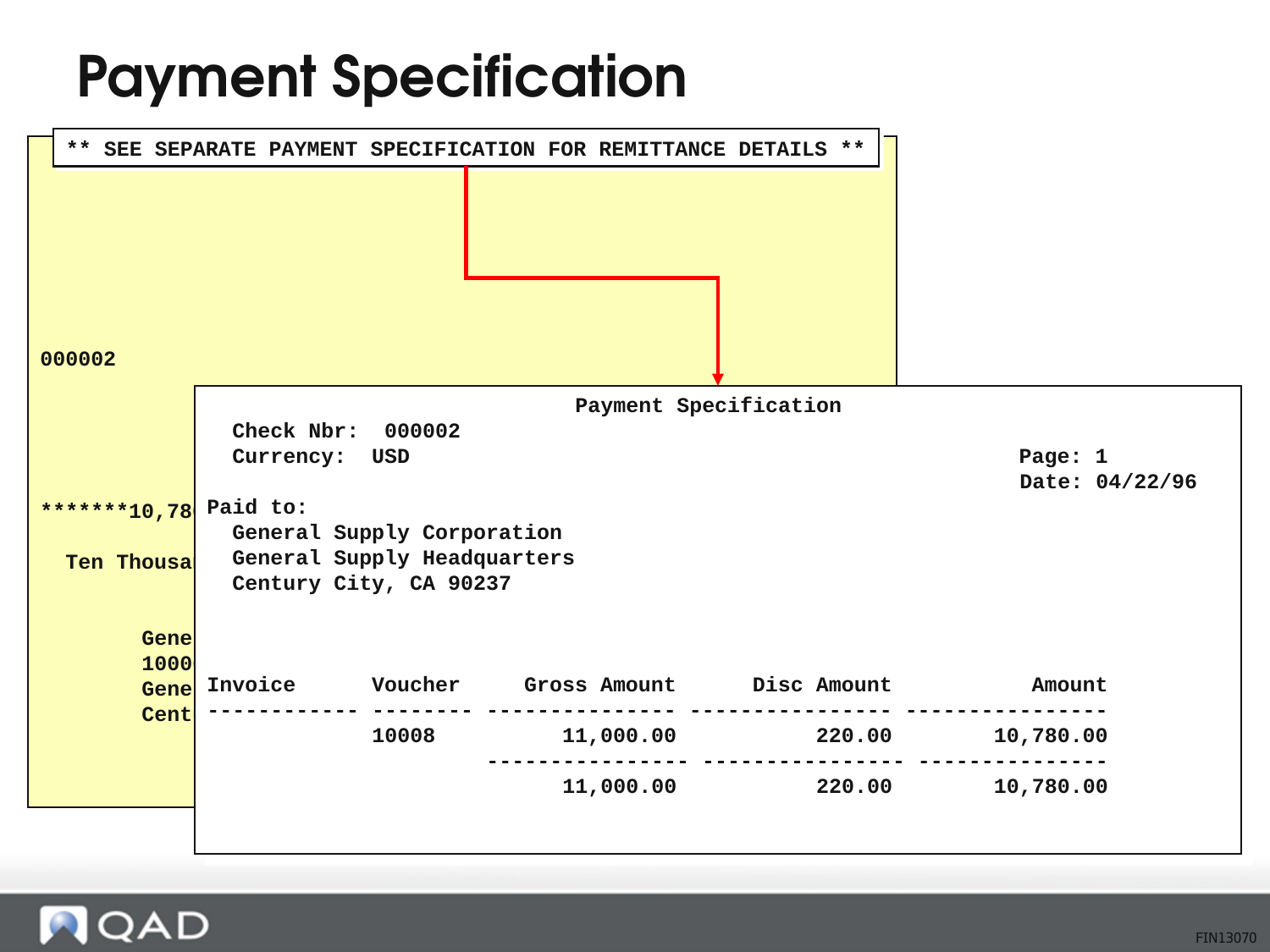

# Payment Specification
** SEE SEPARATE PAYMENT SPECIFICATION FOR REMITTANCE DETAILS **
     ** SEE SEPARATE PAYMENT SPECIFICATION FOR REMITTANCE DETAILS **

000002

                                                04/22/94  USD
*******10,780.00

  Ten Thousand Seven Hundred Eighty Dollars And No Cents

        General Supply Corporation
        10000 Wilshire Blvd.
        General Supply Headquarters
        Century City, CA 90237

                             Payment Specification
  Check Nbr:  000002
  Currency:  USD                                                Page: 1
                                                                Date: 04/22/96
Paid to:
  General Supply Corporation
  General Supply Headquarters
  Century City, CA 90237

Invoice      Voucher     Gross Amount      Disc Amount           Amount
------------ -------- --------------- ---------------- ----------------
             10008          11,000.00           220.00        10,780.00
                      ---------------- ---------------- ---------------
                            11,000.00           220.00        10,780.00

FIN13070